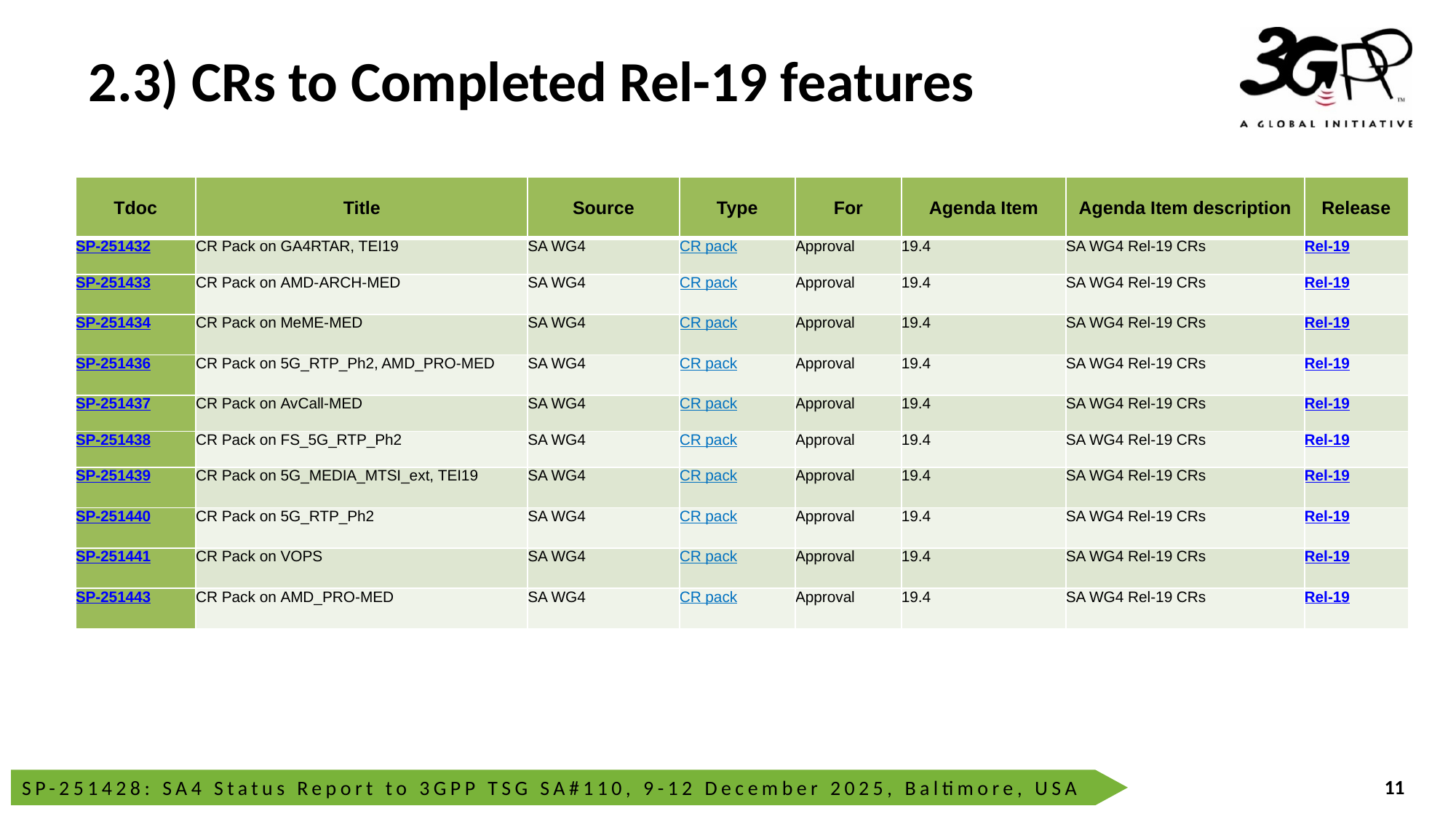

# 2.3) CRs to Completed Rel-19 features
| Tdoc | Title | Source | Type | For | Agenda Item | Agenda Item description | Release |
| --- | --- | --- | --- | --- | --- | --- | --- |
| SP-251432 | CR Pack on GA4RTAR, TEI19 | SA WG4 | CR pack | Approval | 19.4 | SA WG4 Rel-19 CRs | Rel-19 |
| SP-251433 | CR Pack on AMD-ARCH-MED | SA WG4 | CR pack | Approval | 19.4 | SA WG4 Rel-19 CRs | Rel-19 |
| SP-251434 | CR Pack on MeME-MED | SA WG4 | CR pack | Approval | 19.4 | SA WG4 Rel-19 CRs | Rel-19 |
| SP-251436 | CR Pack on 5G\_RTP\_Ph2, AMD\_PRO-MED | SA WG4 | CR pack | Approval | 19.4 | SA WG4 Rel-19 CRs | Rel-19 |
| SP-251437 | CR Pack on AvCall-MED | SA WG4 | CR pack | Approval | 19.4 | SA WG4 Rel-19 CRs | Rel-19 |
| SP-251438 | CR Pack on FS\_5G\_RTP\_Ph2 | SA WG4 | CR pack | Approval | 19.4 | SA WG4 Rel-19 CRs | Rel-19 |
| SP-251439 | CR Pack on 5G\_MEDIA\_MTSI\_ext, TEI19 | SA WG4 | CR pack | Approval | 19.4 | SA WG4 Rel-19 CRs | Rel-19 |
| SP-251440 | CR Pack on 5G\_RTP\_Ph2 | SA WG4 | CR pack | Approval | 19.4 | SA WG4 Rel-19 CRs | Rel-19 |
| SP-251441 | CR Pack on VOPS | SA WG4 | CR pack | Approval | 19.4 | SA WG4 Rel-19 CRs | Rel-19 |
| SP-251443 | CR Pack on AMD\_PRO-MED | SA WG4 | CR pack | Approval | 19.4 | SA WG4 Rel-19 CRs | Rel-19 |